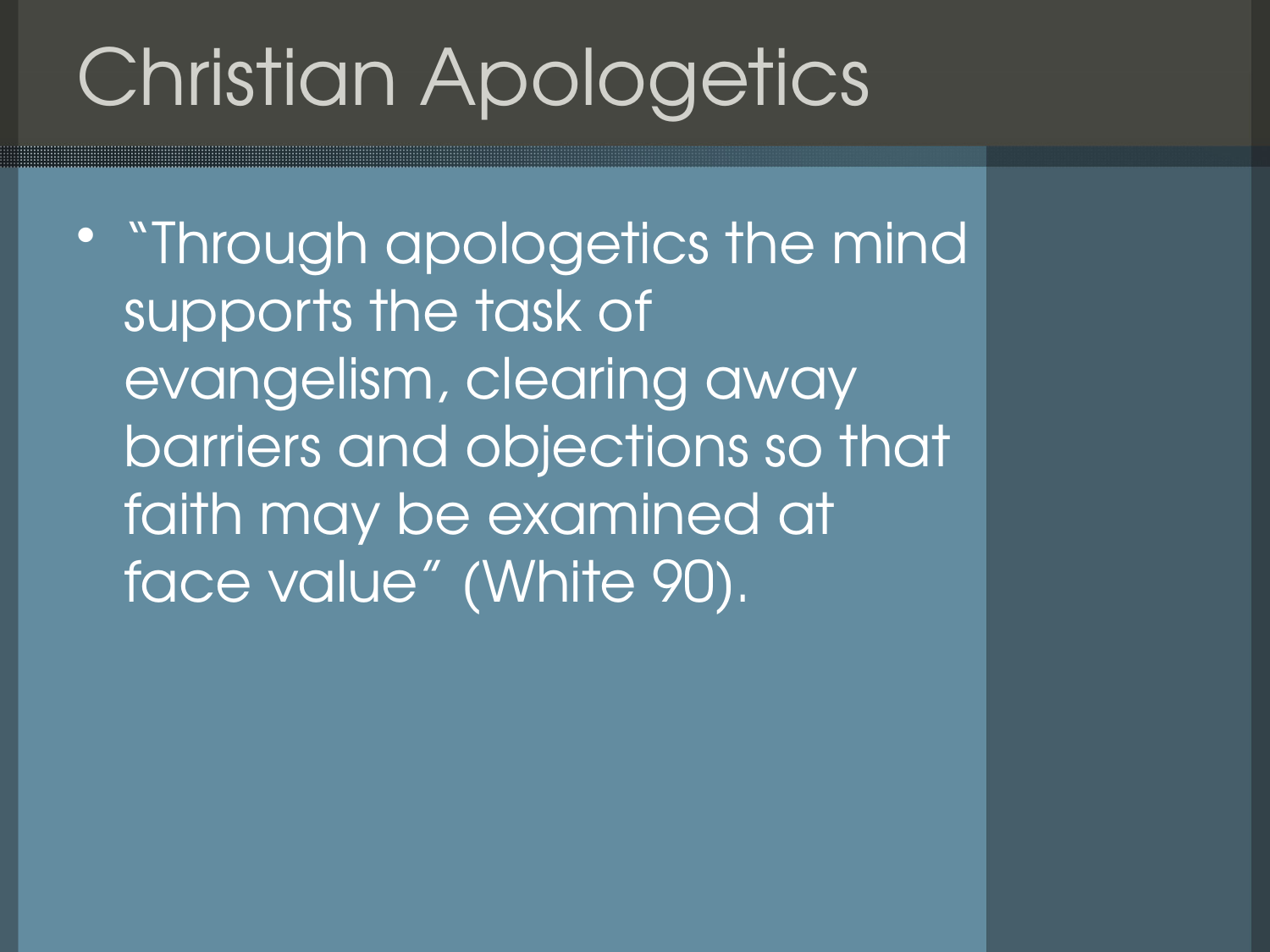

# Christian Apologetics
“Through apologetics the mind supports the task of evangelism, clearing away barriers and objections so that faith may be examined at face value” (White 90).